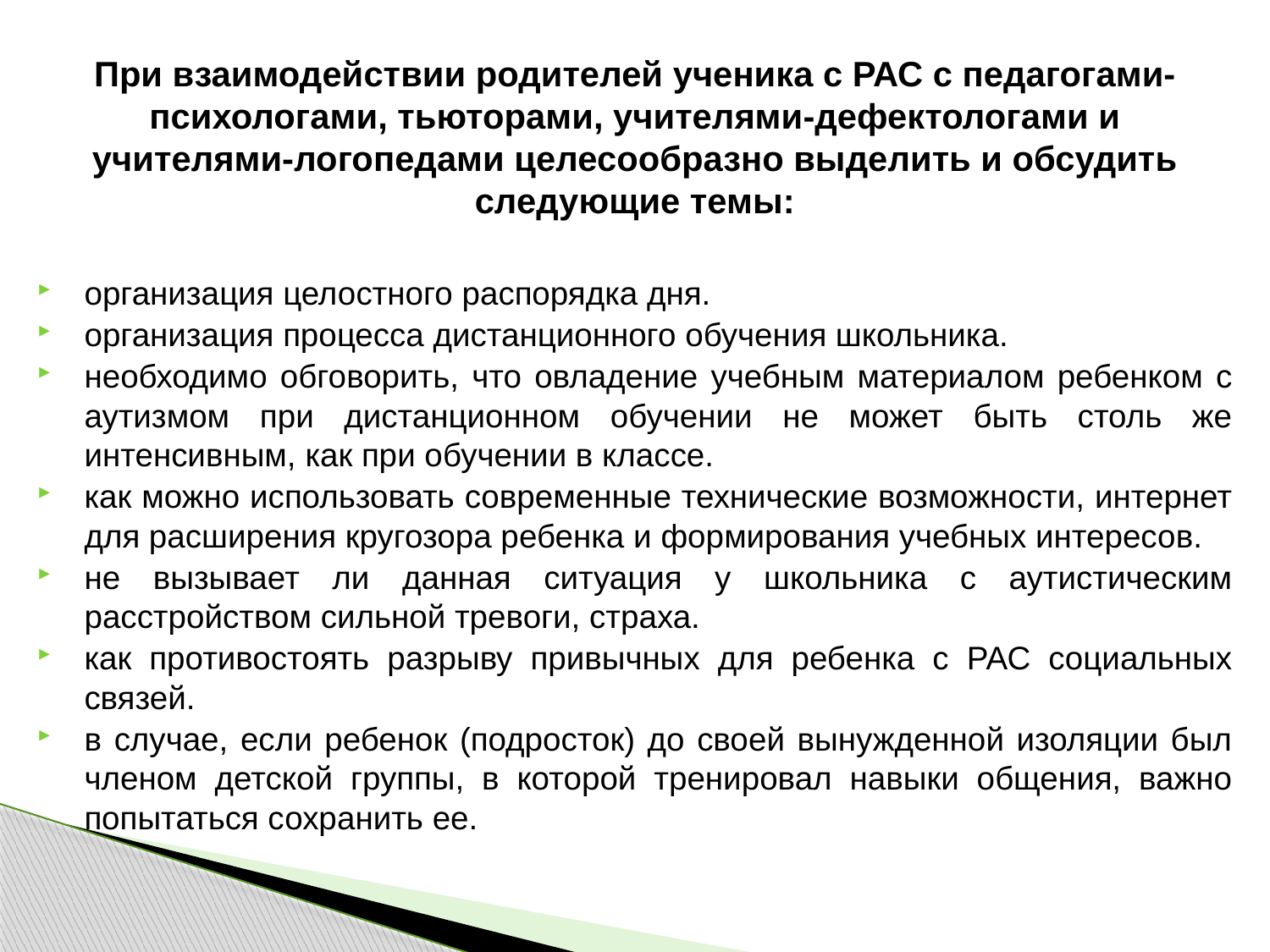

# При взаимодействии родителей ученика с РАС с педагогами-психологами, тьюторами, учителями-дефектологами и учителями-логопедами целесообразно выделить и обсудить следующие темы:
организация целостного распорядка дня.
организация процесса дистанционного обучения школьника.
необходимо обговорить, что овладение учебным материалом ребенком с аутизмом при дистанционном обучении не может быть столь же интенсивным, как при обучении в классе.
как можно использовать современные технические возможности, интернет для расширения кругозора ребенка и формирования учебных интересов.
не вызывает ли данная ситуация у школьника с аутистическим расстройством сильной тревоги, страха.
как противостоять разрыву привычных для ребенка с РАС социальных связей.
в случае, если ребенок (подросток) до своей вынужденной изоляции был членом детской группы, в которой тренировал навыки общения, важно попытаться сохранить ее.